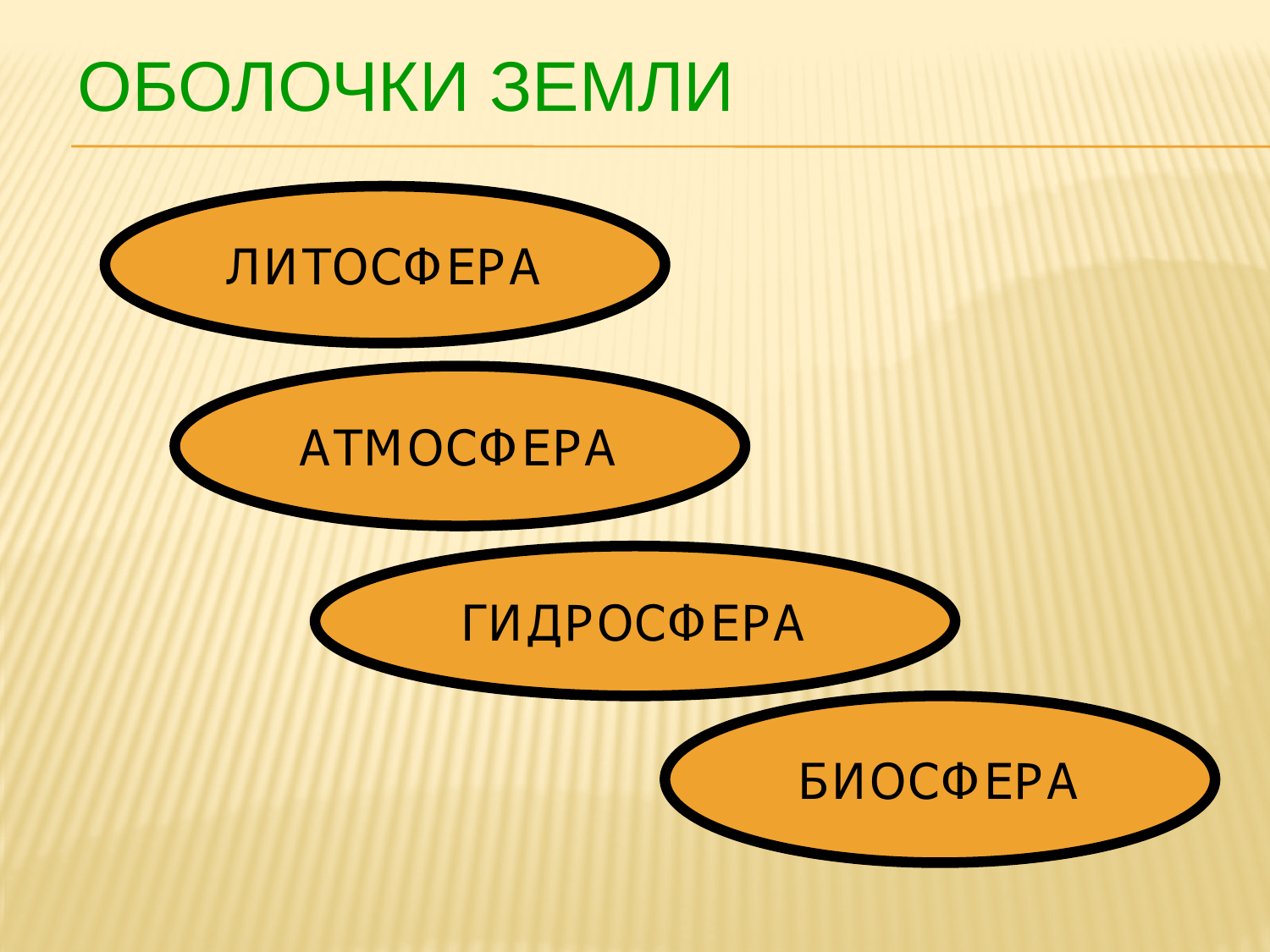

# ОБОЛОЧКИ ЗЕМЛИ

ЛИТОСФЕРА

АТМОСФЕРА

ГИДРОСФЕРА

БИОСФЕРА